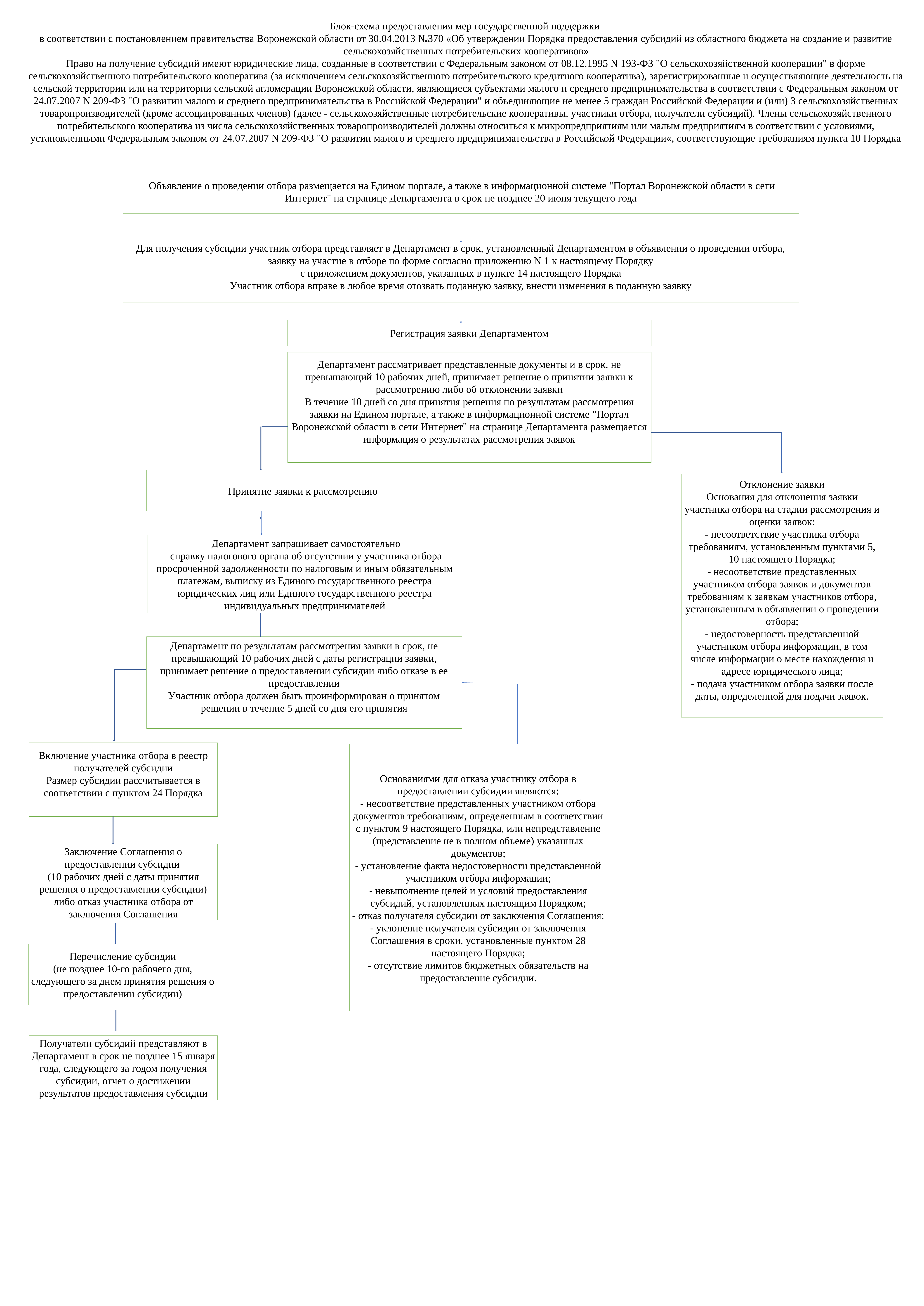

Блок-схема предоставления мер государственной поддержки
в соответствии с постановлением правительства Воронежской области от 30.04.2013 №370 «Об утверждении Порядка предоставления субсидий из областного бюджета на создание и развитие сельскохозяйственных потребительских кооперативов»
Право на получение субсидий имеют юридические лица, созданные в соответствии с Федеральным законом от 08.12.1995 N 193-ФЗ "О сельскохозяйственной кооперации" в форме сельскохозяйственного потребительского кооператива (за исключением сельскохозяйственного потребительского кредитного кооператива), зарегистрированные и осуществляющие деятельность на сельской территории или на территории сельской агломерации Воронежской области, являющиеся субъектами малого и среднего предпринимательства в соответствии с Федеральным законом от 24.07.2007 N 209-ФЗ "О развитии малого и среднего предпринимательства в Российской Федерации" и объединяющие не менее 5 граждан Российской Федерации и (или) 3 сельскохозяйственных товаропроизводителей (кроме ассоциированных членов) (далее - сельскохозяйственные потребительские кооперативы, участники отбора, получатели субсидий). Члены сельскохозяйственного потребительского кооператива из числа сельскохозяйственных товаропроизводителей должны относиться к микропредприятиям или малым предприятиям в соответствии с условиями, установленными Федеральным законом от 24.07.2007 N 209-ФЗ "О развитии малого и среднего предпринимательства в Российской Федерации«, соответствующие требованиям пункта 10 Порядка

 Объявление о проведении отбора размещается на Едином портале, а также в информационной системе "Портал Воронежской области в сети Интернет" на странице Департамента в срок не позднее 20 июня текущего года
Для получения субсидии участник отбора представляет в Департамент в срок, установленный Департаментом в объявлении о проведении отбора, заявку на участие в отборе по форме согласно приложению N 1 к настоящему Порядку
с приложением документов, указанных в пункте 14 настоящего Порядка
Участник отбора вправе в любое время отозвать поданную заявку, внести изменения в поданную заявку

Регистрация заявки Департаментом
Департамент рассматривает представленные документы и в срок, не превышающий 10 рабочих дней, принимает решение о принятии заявки к рассмотрению либо об отклонении заявки
В течение 10 дней со дня принятия решения по результатам рассмотрения заявки на Едином портале, а также в информационной системе "Портал Воронежской области в сети Интернет" на странице Департамента размещается информация о результатах рассмотрения заявок

Принятие заявки к рассмотрению
Отклонение заявки
Основания для отклонения заявки участника отбора на стадии рассмотрения и оценки заявок:
- несоответствие участника отбора требованиям, установленным пунктами 5, 10 настоящего Порядка;
- несоответствие представленных участником отбора заявок и документов требованиям к заявкам участников отбора, установленным в объявлении о проведении отбора;
- недостоверность представленной участником отбора информации, в том числе информации о месте нахождения и адресе юридического лица;
- подача участником отбора заявки после даты, определенной для подачи заявок.

 Департамент запрашивает самостоятельно
 справку налогового органа об отсутствии у участника отбора просроченной задолженности по налоговым и иным обязательным платежам, выписку из Единого государственного реестра юридических лиц или Единого государственного реестра индивидуальных предпринимателей

Департамент по результатам рассмотрения заявки в срок, не превышающий 10 рабочих дней с даты регистрации заявки, принимает решение о предоставлении субсидии либо отказе в ее предоставлении
Участник отбора должен быть проинформирован о принятом решении в течение 5 дней со дня его принятия

Включение участника отбора в реестр получателей субсидии
Размер субсидии рассчитывается в соответствии с пунктом 24 Порядка

Основаниями для отказа участнику отбора в предоставлении субсидии являются:
- несоответствие представленных участником отбора документов требованиям, определенным в соответствии с пунктом 9 настоящего Порядка, или непредставление (представление не в полном объеме) указанных документов;
- установление факта недостоверности представленной участником отбора информации;
- невыполнение целей и условий предоставления субсидий, установленных настоящим Порядком;
- отказ получателя субсидии от заключения Соглашения;
- уклонение получателя субсидии от заключения Соглашения в сроки, установленные пунктом 28 настоящего Порядка;
- отсутствие лимитов бюджетных обязательств на предоставление субсидии.

Заключение Соглашения о предоставлении субсидии
(10 рабочих дней с даты принятия решения о предоставлении субсидии) либо отказ участника отбора от заключения Соглашения

Перечисление субсидии
(не позднее 10-го рабочего дня, следующего за днем принятия решения о предоставлении субсидии)

Получатели субсидий представляют в Департамент в срок не позднее 15 января года, следующего за годом получения субсидии, отчет о достижении результатов предоставления субсидии